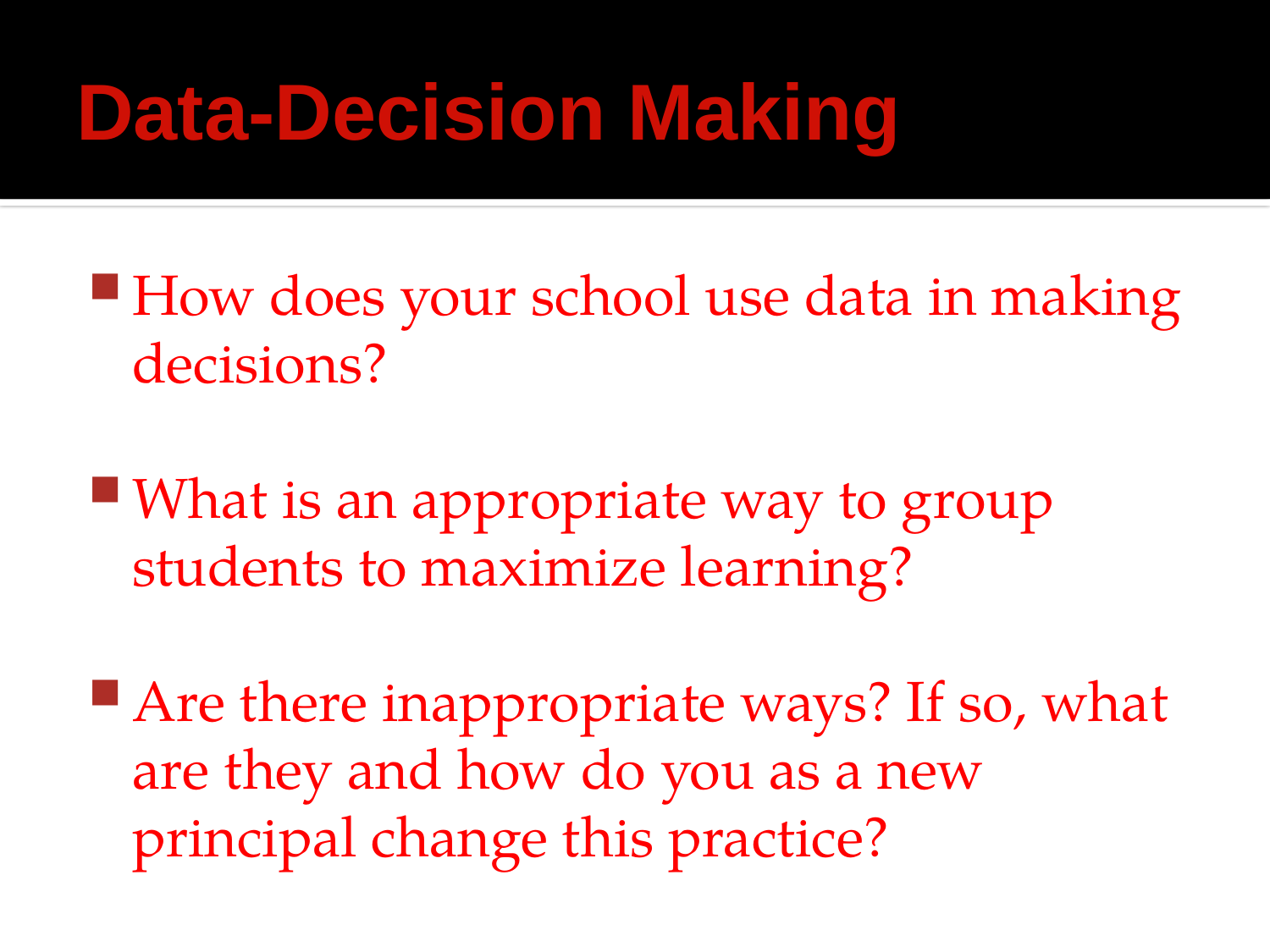

# Data-Decision Making
How does your school use data in making decisions?

What is an appropriate way to group students to maximize learning?

Are there inappropriate ways? If so, what are they and how do you as a new principal change this practice?